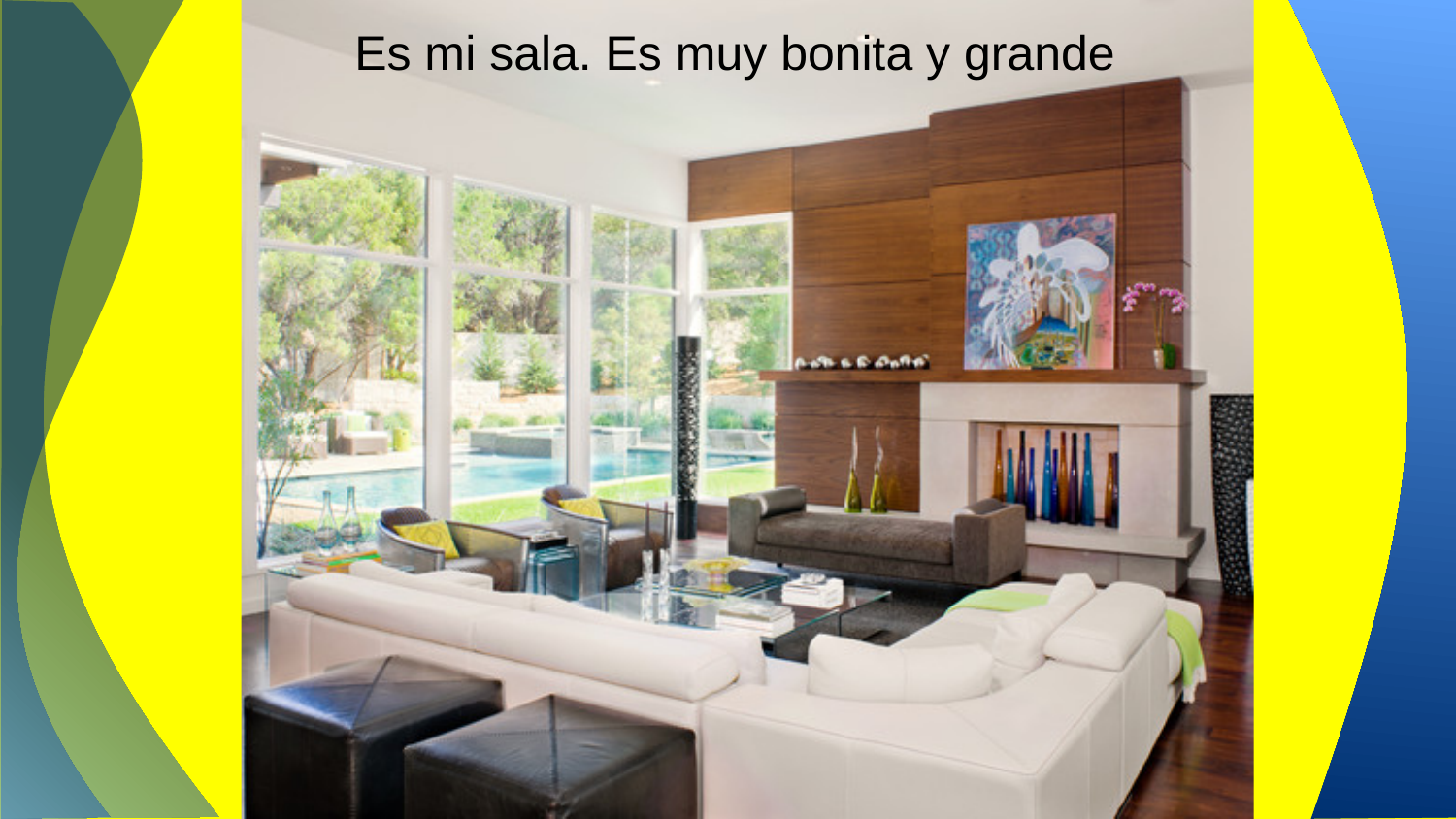

Es mi sala. Es muy bonita y grande
#